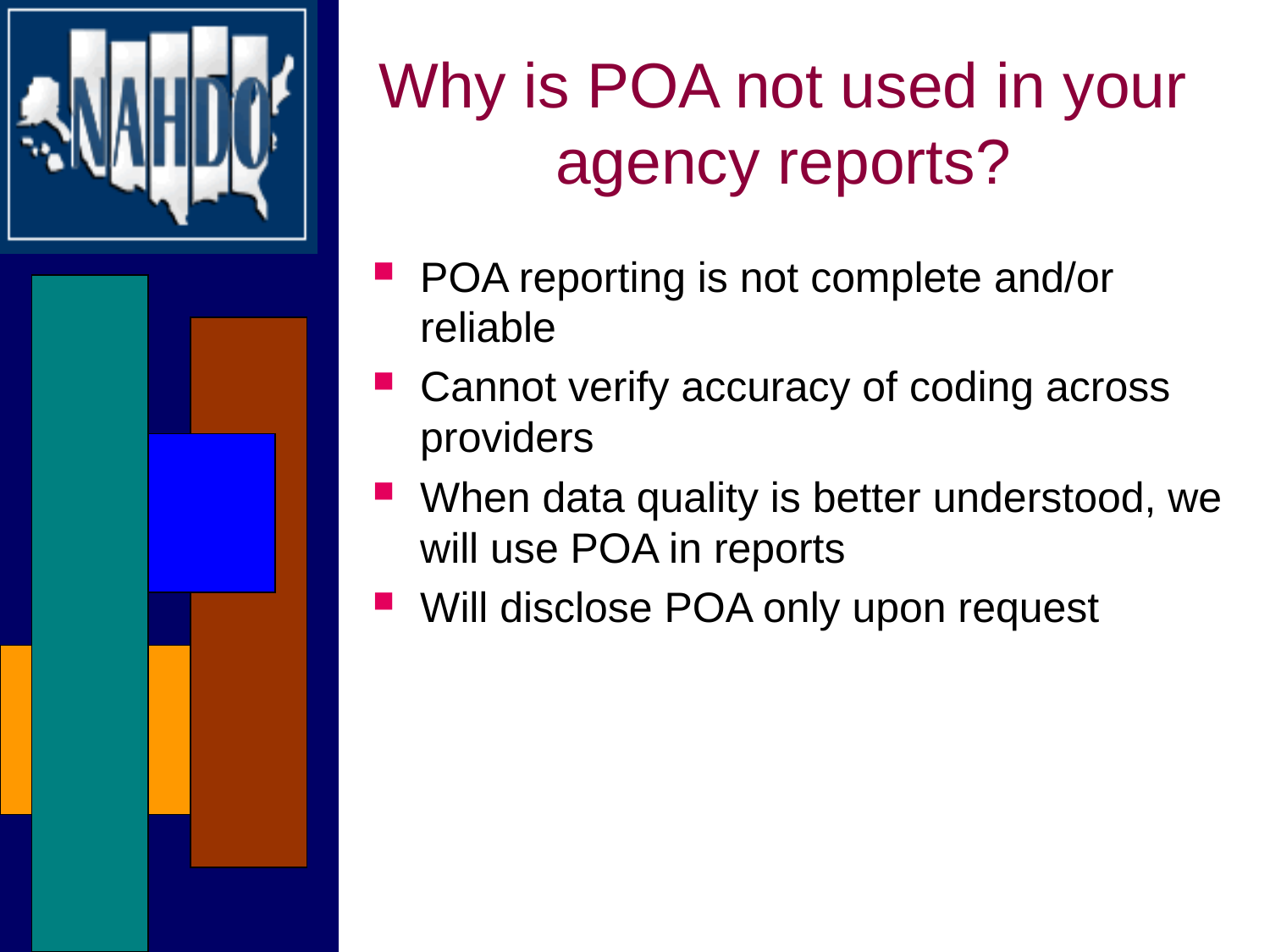

# Why is POA not used in your agency reports?
POA reporting is not complete and/or reliable
Cannot verify accuracy of coding across providers
When data quality is better understood, we will use POA in reports
Will disclose POA only upon request